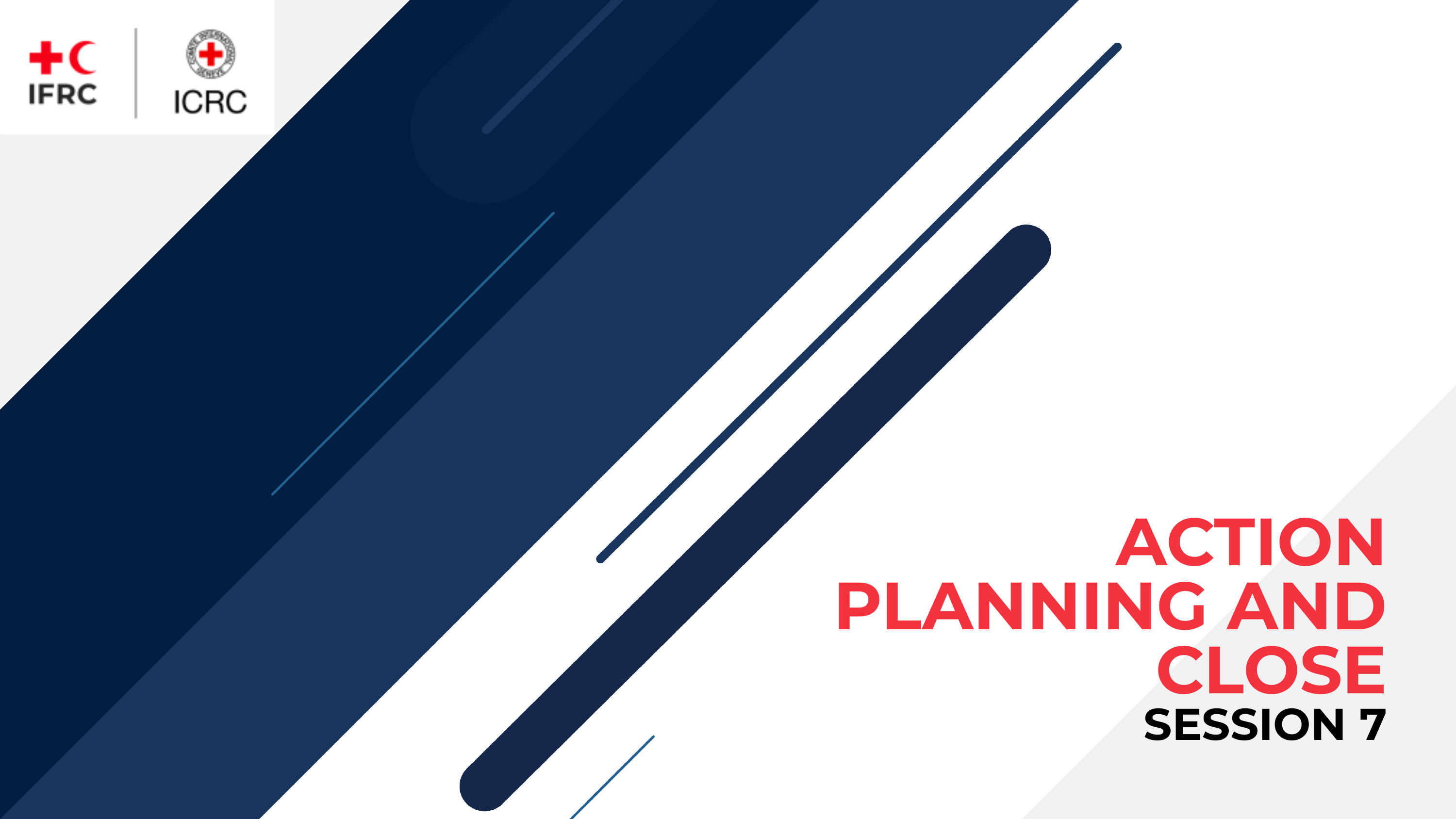

# ACTION PLANNING AND CLOSE SESSION 7